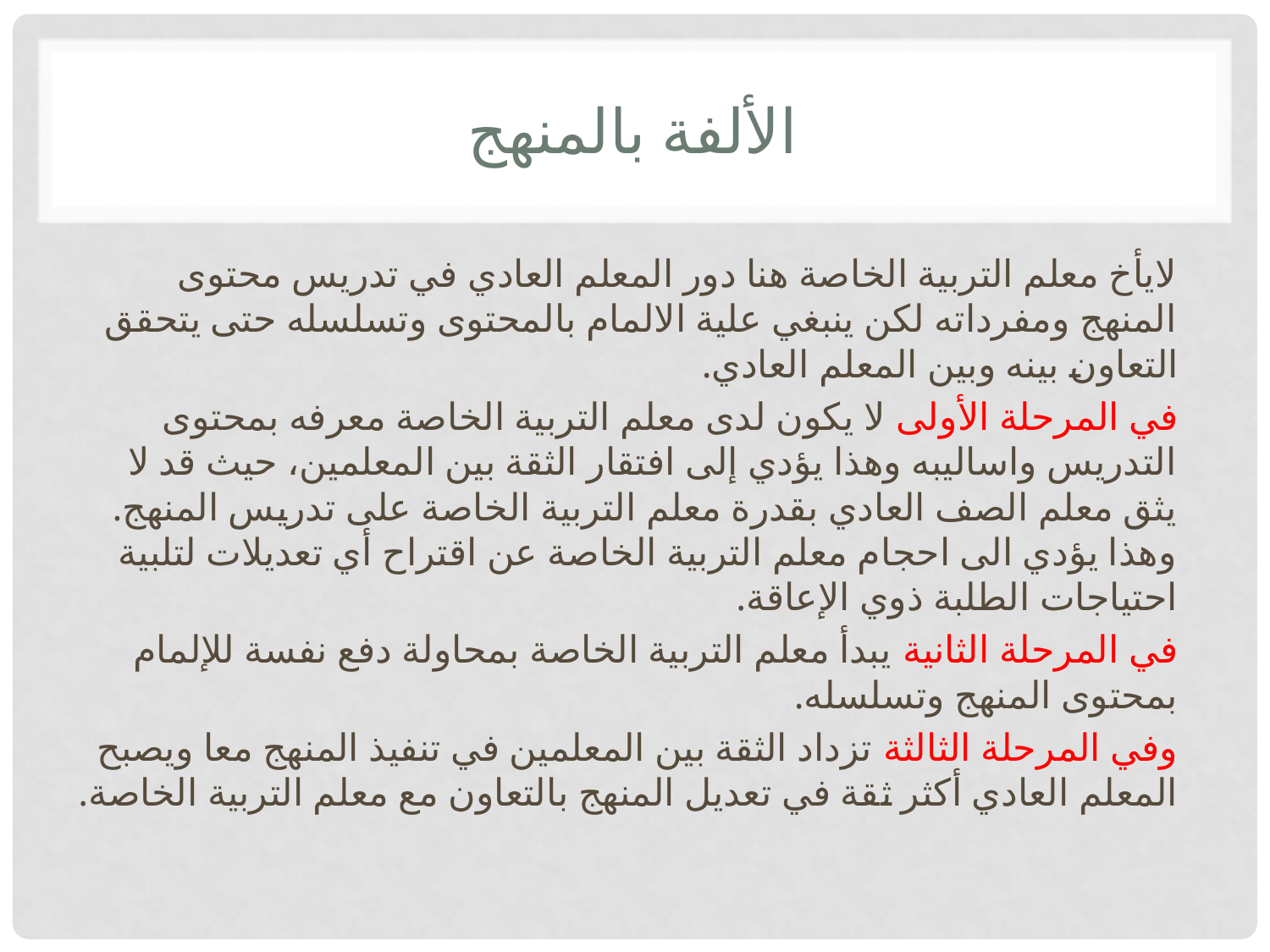

# الألفة بالمنهج
لايأخ معلم التربية الخاصة هنا دور المعلم العادي في تدريس محتوى المنهج ومفرداته لكن ينبغي علية الالمام بالمحتوى وتسلسله حتى يتحقق التعاون بينه وبين المعلم العادي.
في المرحلة الأولى لا يكون لدى معلم التربية الخاصة معرفه بمحتوى التدريس واساليبه وهذا يؤدي إلى افتقار الثقة بين المعلمين، حيث قد لا يثق معلم الصف العادي بقدرة معلم التربية الخاصة على تدريس المنهج. وهذا يؤدي الى احجام معلم التربية الخاصة عن اقتراح أي تعديلات لتلبية احتياجات الطلبة ذوي الإعاقة.
في المرحلة الثانية يبدأ معلم التربية الخاصة بمحاولة دفع نفسة للإلمام بمحتوى المنهج وتسلسله.
وفي المرحلة الثالثة تزداد الثقة بين المعلمين في تنفيذ المنهج معا ويصبح المعلم العادي أكثر ثقة في تعديل المنهج بالتعاون مع معلم التربية الخاصة.